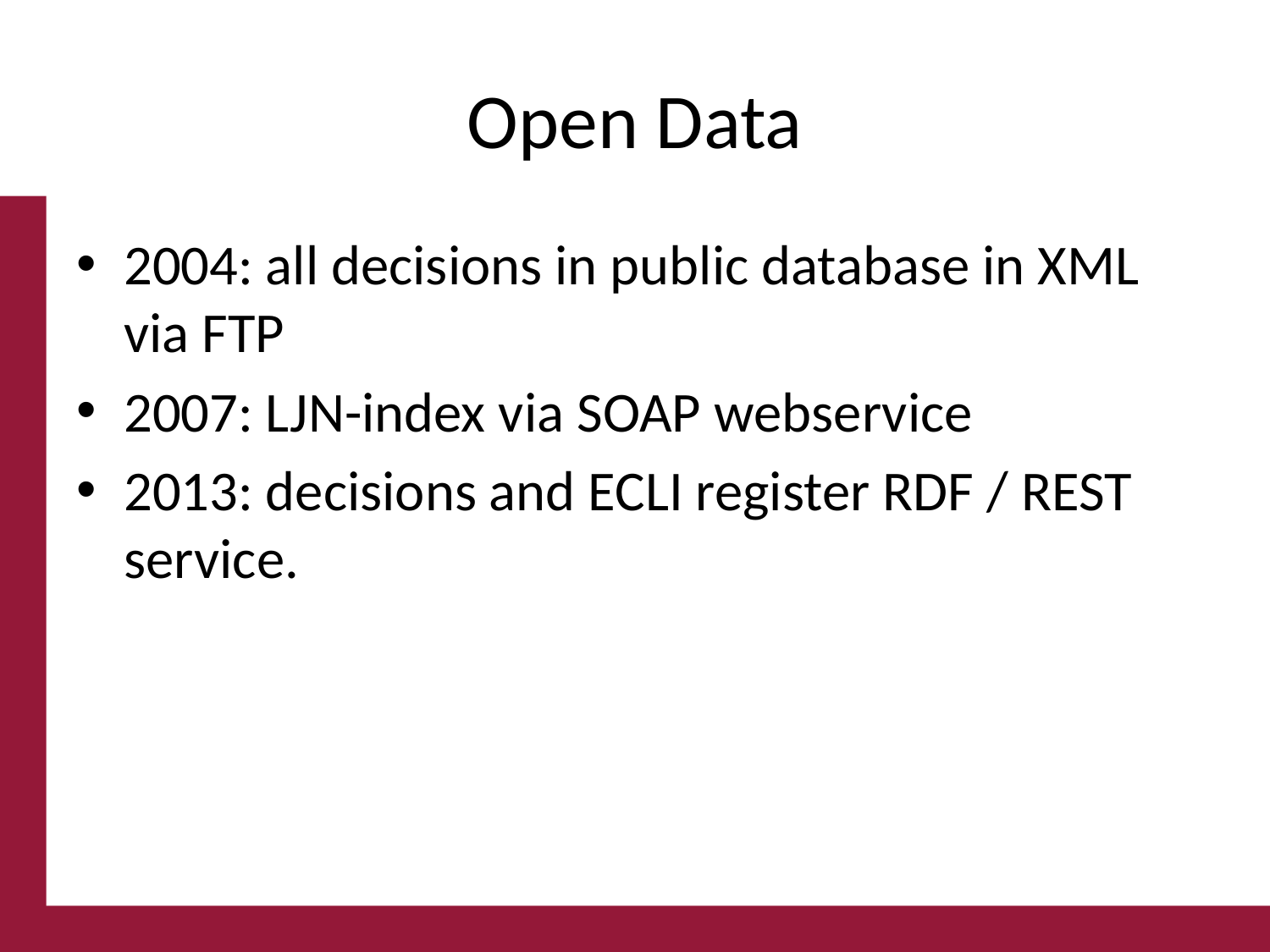

# Open Data
2004: all decisions in public database in XML via FTP
2007: LJN-index via SOAP webservice
2013: decisions and ECLI register RDF / REST service.